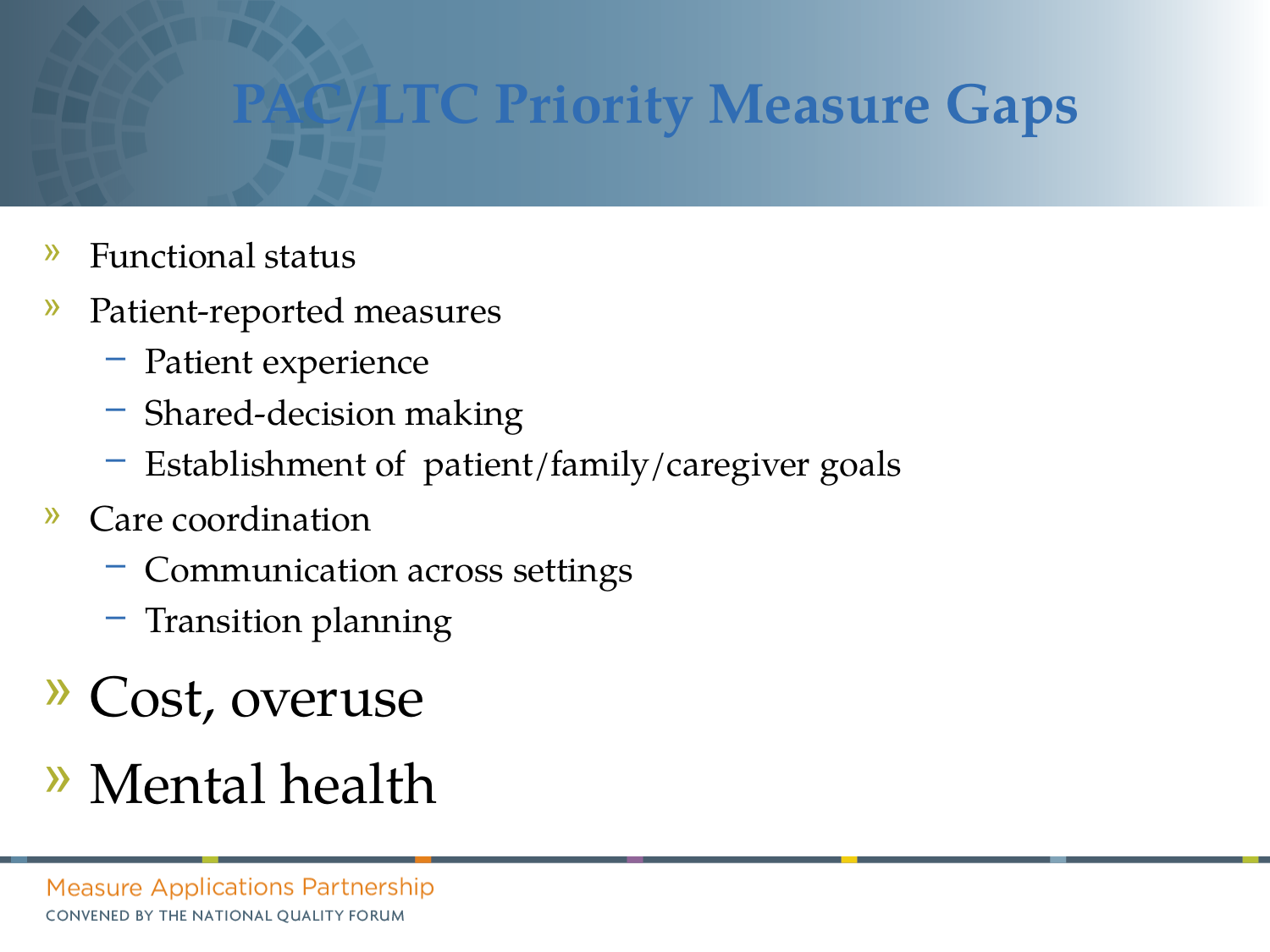

# PAC/LTC Priority Measure Gaps
Functional status
Patient-reported measures
Patient experience
Shared-decision making
Establishment of  patient/family/caregiver goals
Care coordination
Communication across settings
Transition planning
Cost, overuse
Mental health